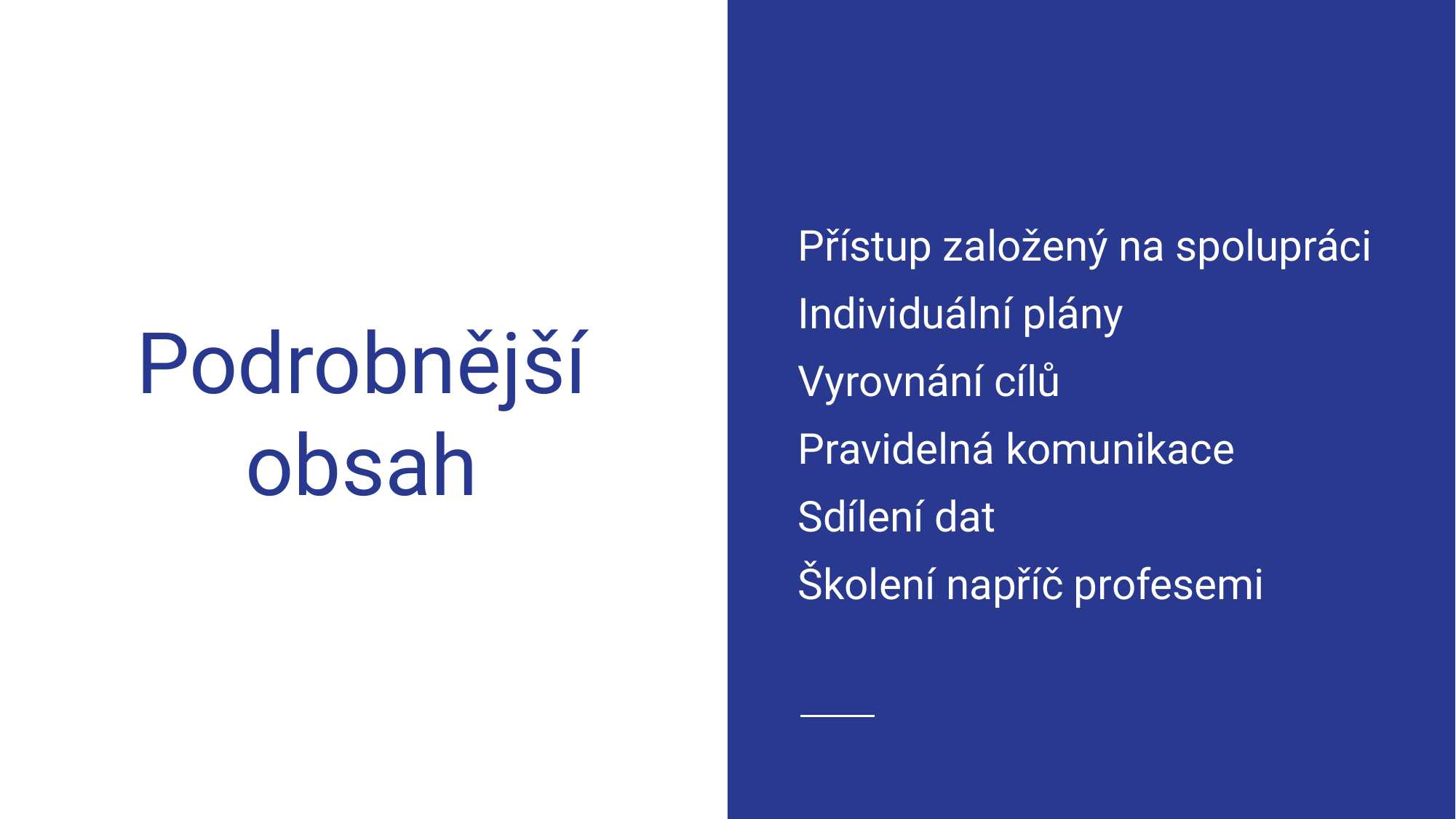

Přístup založený na spolupráci
Individuální plány
Vyrovnání cílů
Pravidelná komunikace
Sdílení dat
Školení napříč profesemi
# Podrobnější obsah